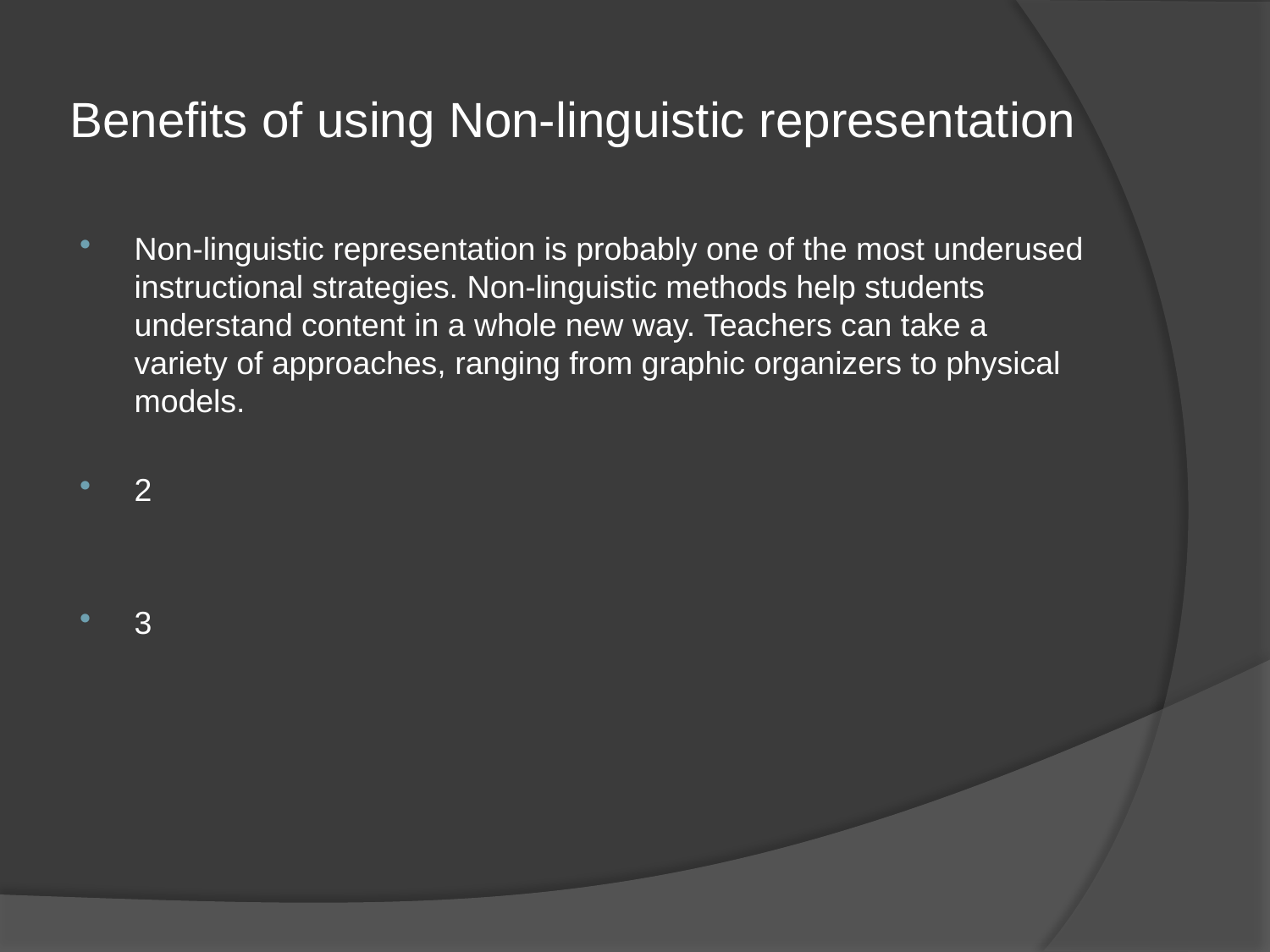

# Benefits of using Non-linguistic representation
Non-linguistic representation is probably one of the most underused instructional strategies. Non-linguistic methods help students understand content in a whole new way. Teachers can take a variety of approaches, ranging from graphic organizers to physical models.

2

3